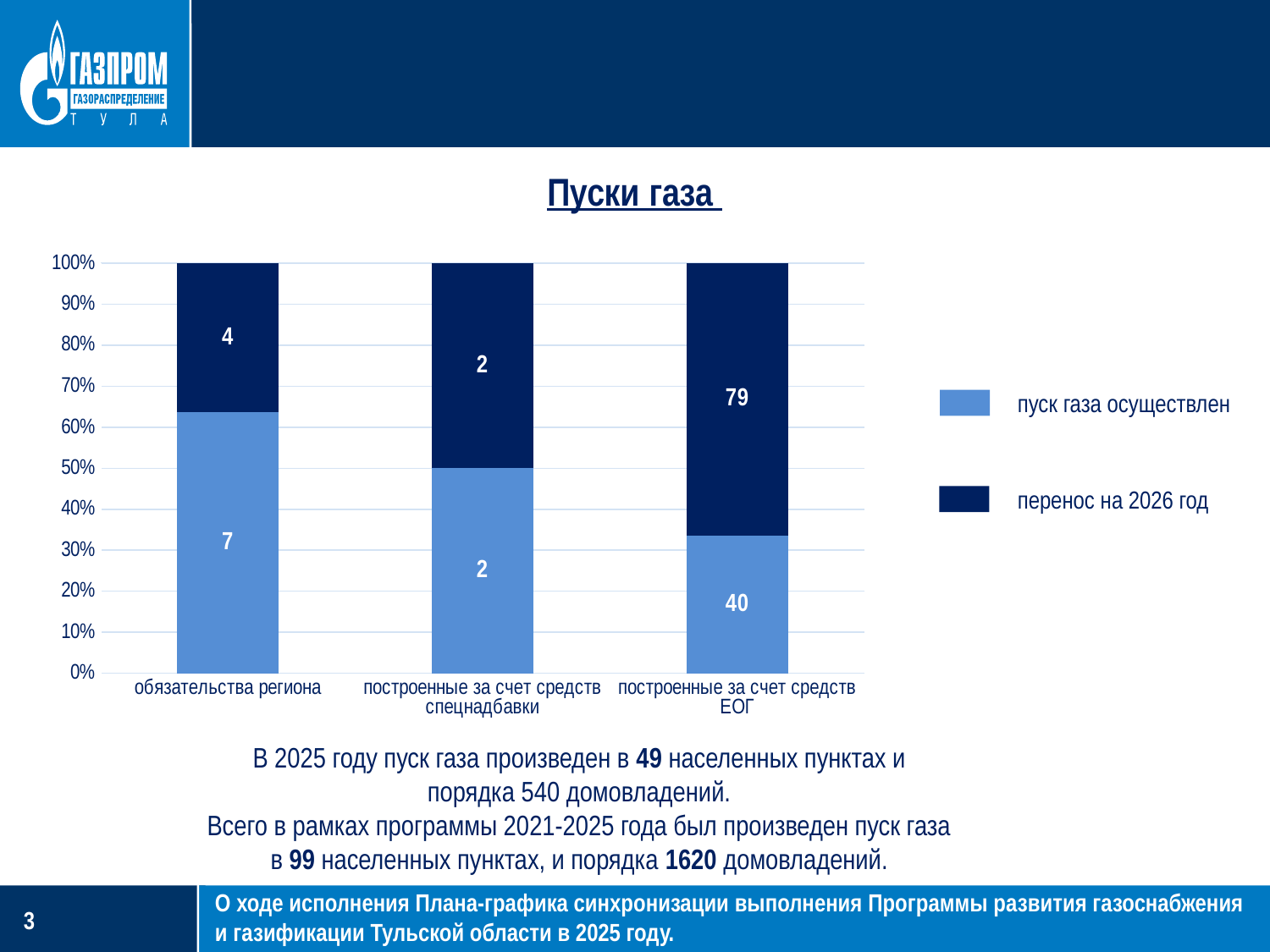

### Chart: Пуски газа

| Category | Ряд 2 | Ряд 3 | Ряд 4 |
|---|---|---|---|
| обязательства региона | 7.0 | None | 4.0 |
| построенные за счет средств спецнадбавки | 2.0 | None | 2.0 |
| построенные за счет средств ЕОГ | 40.0 | None | 79.0 |
пуск газа осуществлен

перенос на 2026 год

В 2025 году пуск газа произведен в 49 населенных пунктах и порядка 540 домовладений.
Всего в рамках программы 2021-2025 года был произведен пуск газа в 99 населенных пунктах, и порядка 1620 домовладений.
О ходе исполнения Плана-графика синхронизации выполнения Программы развития газоснабжения и газификации Тульской области в 2025 году.